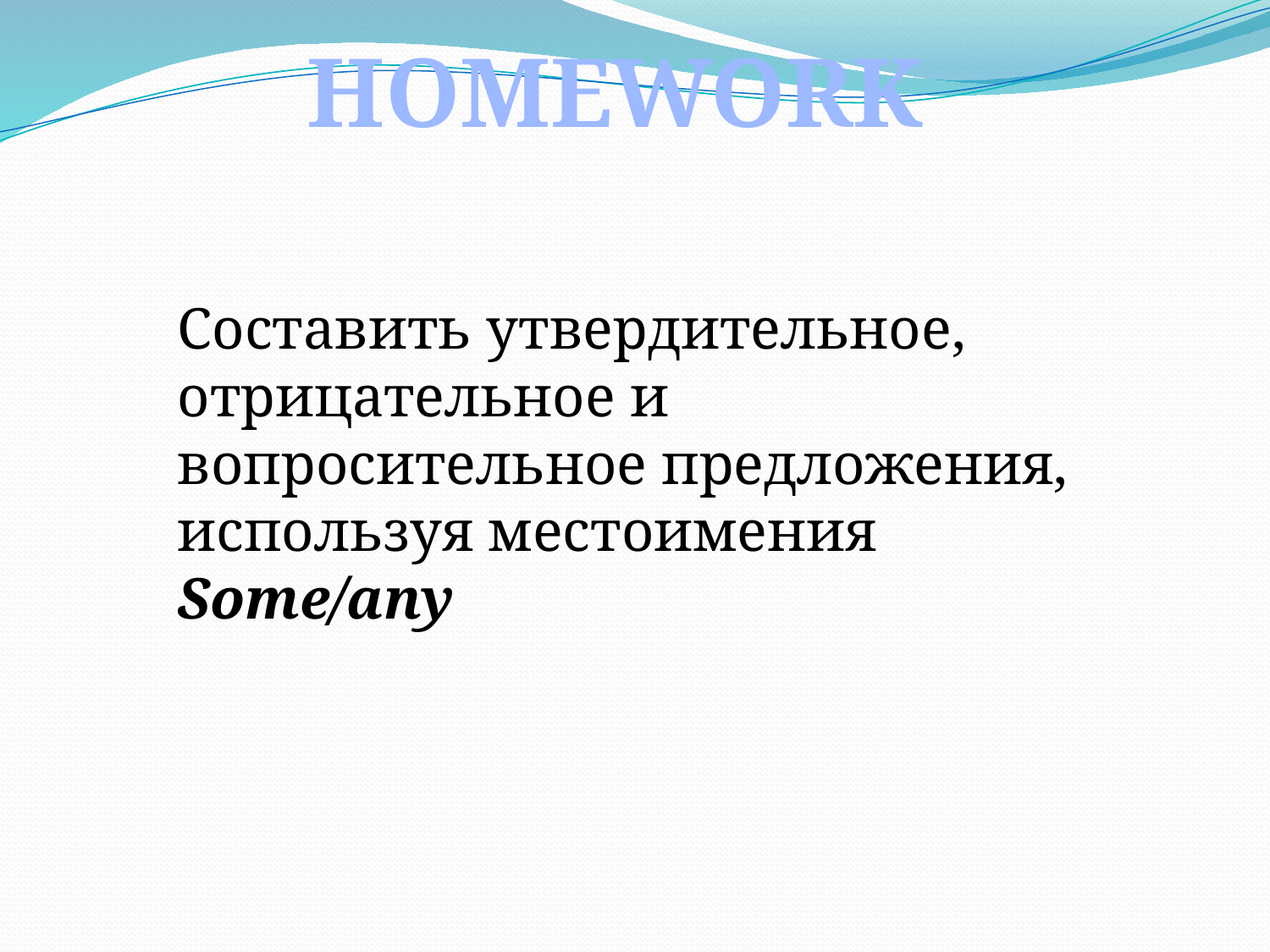

HOMEWORK
Составить утвердительное, отрицательное и вопросительное предложения, используя местоимения Some/any